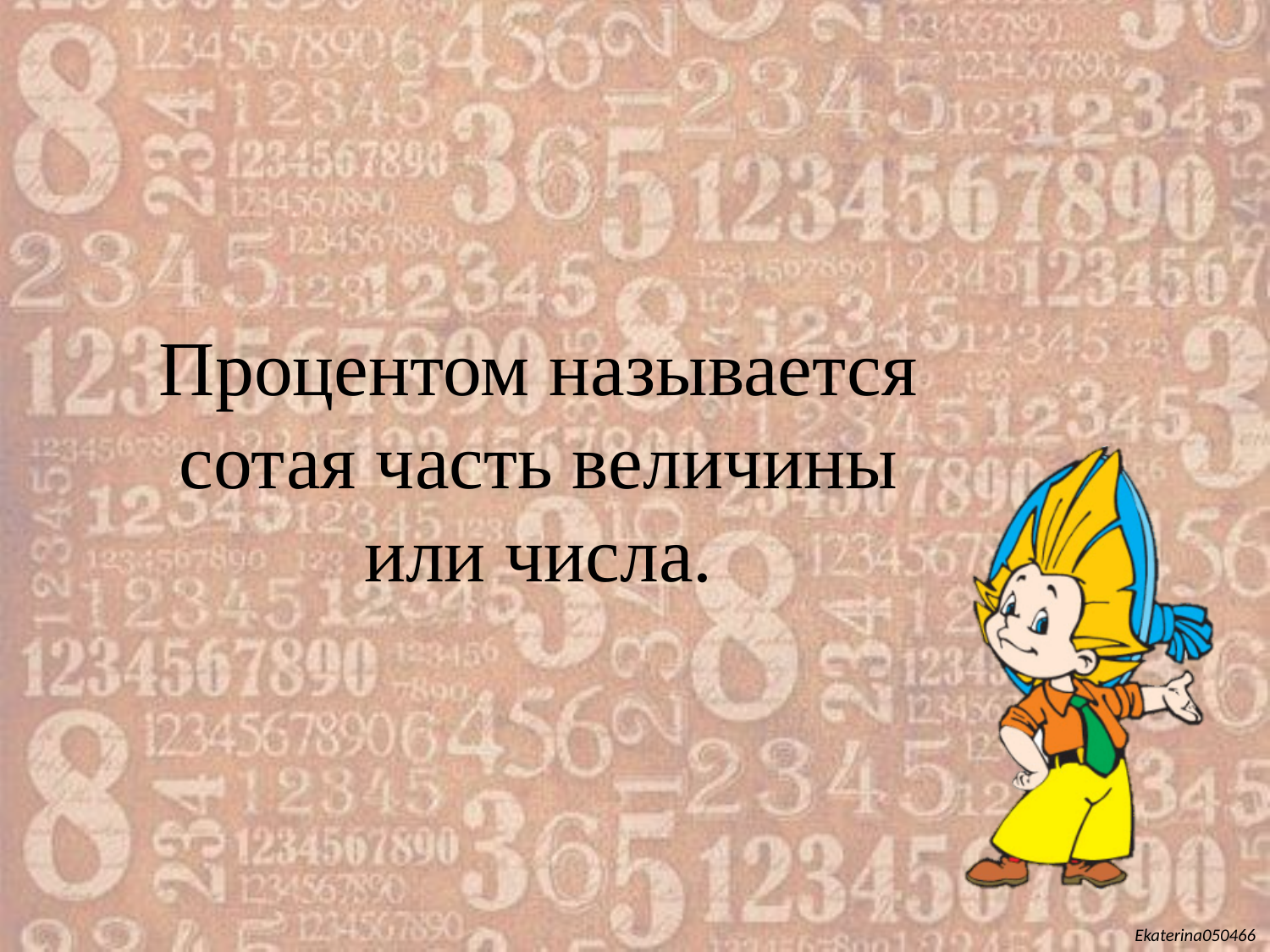

Процентом называется сотая часть величины или числа.